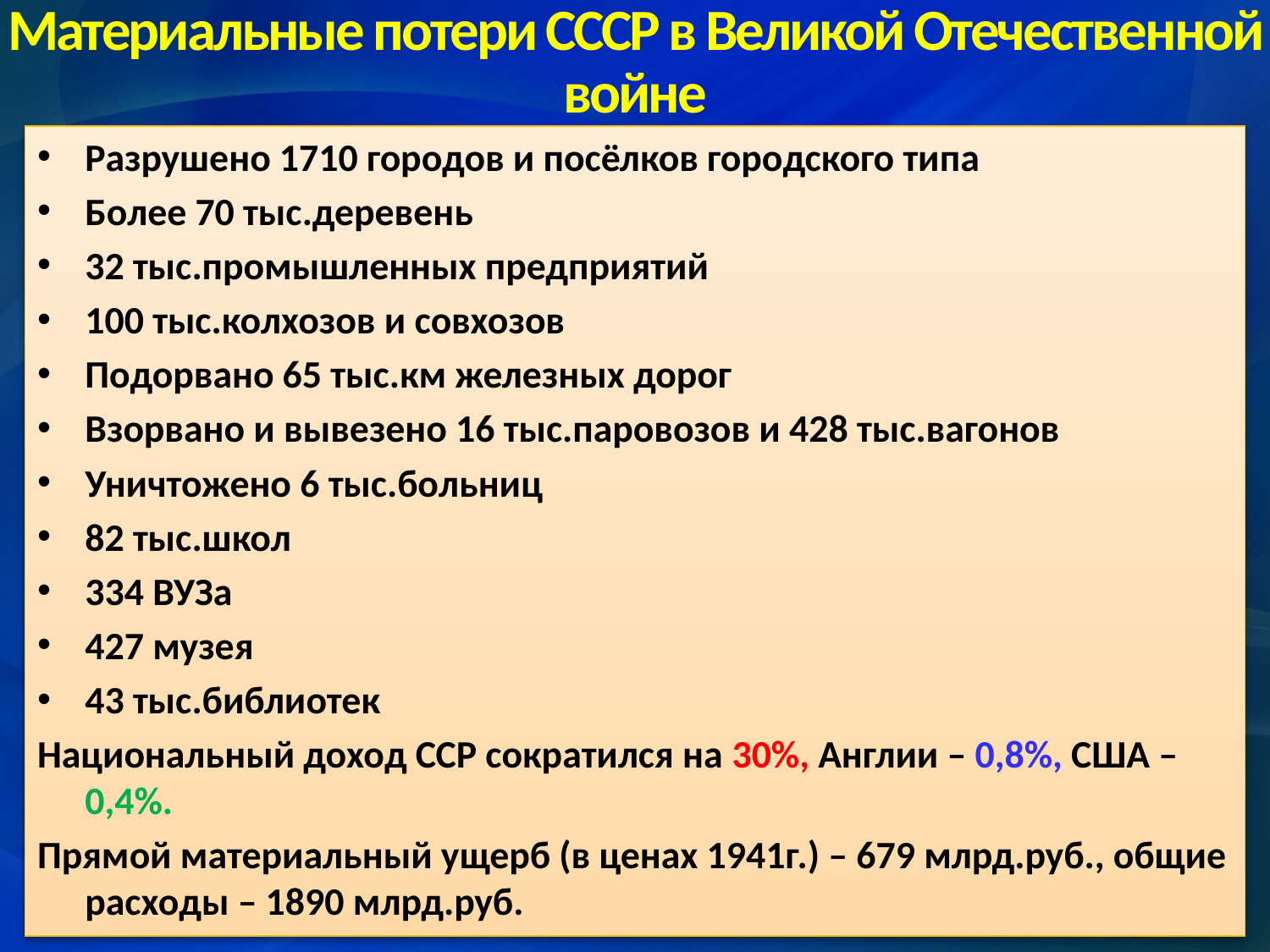

# Материальные потери СССР в Великой Отечественной войне
Разрушено 1710 городов и посёлков городского типа
Более 70 тыс.деревень
32 тыс.промышленных предприятий
100 тыс.колхозов и совхозов
Подорвано 65 тыс.км железных дорог
Взорвано и вывезено 16 тыс.паровозов и 428 тыс.вагонов
Уничтожено 6 тыс.больниц
82 тыс.школ
334 ВУЗа
427 музея
43 тыс.библиотек
Национальный доход ССР сократился на 30%, Англии – 0,8%, США – 0,4%.
Прямой материальный ущерб (в ценах 1941г.) – 679 млрд.руб., общие расходы – 1890 млрд.руб.